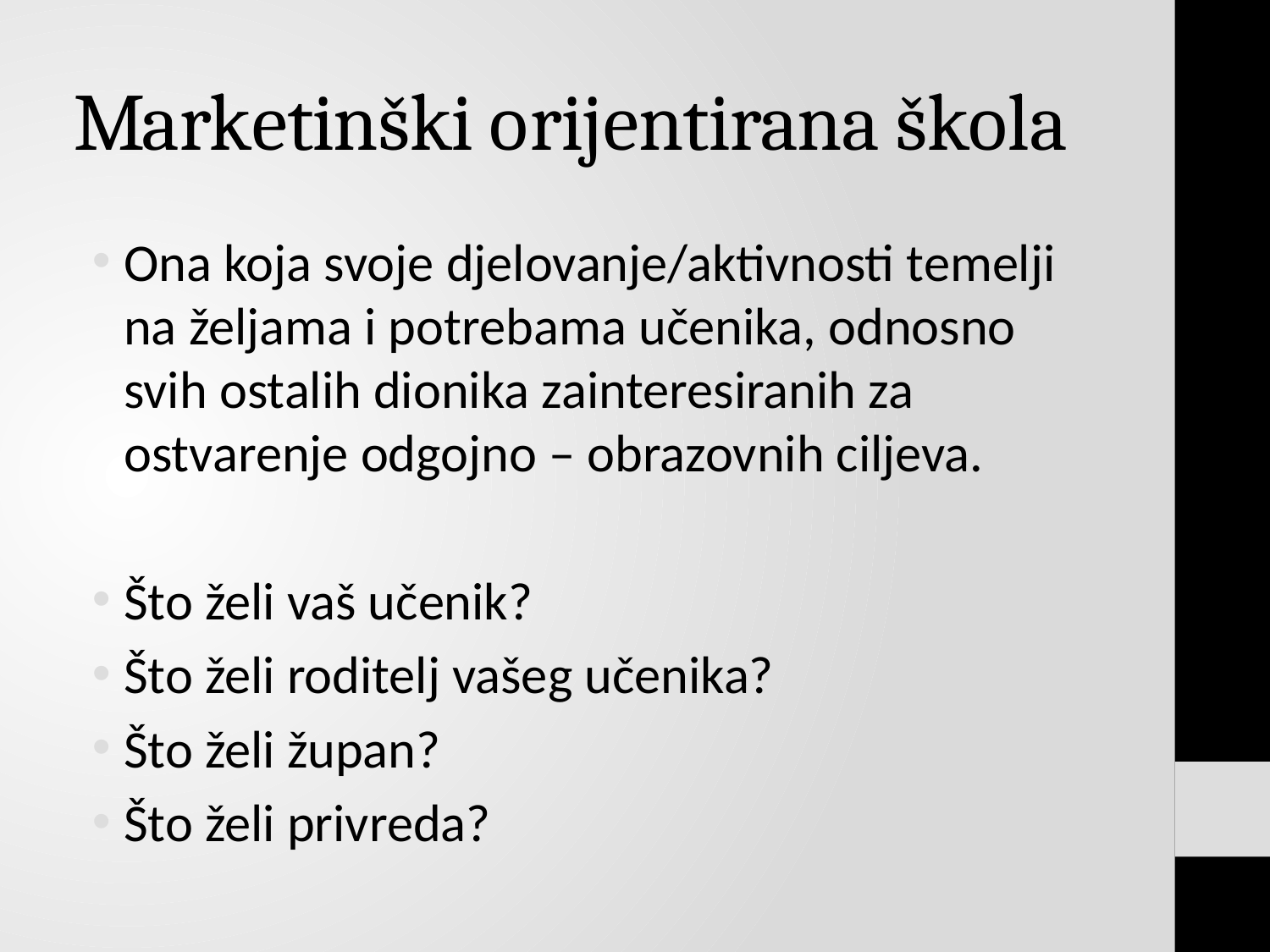

# Marketinški orijentirana škola
Ona koja svoje djelovanje/aktivnosti temelji na željama i potrebama učenika, odnosno svih ostalih dionika zainteresiranih za ostvarenje odgojno – obrazovnih ciljeva.

Što želi vaš učenik?
Što želi roditelj vašeg učenika?
Što želi župan?
Što želi privreda?